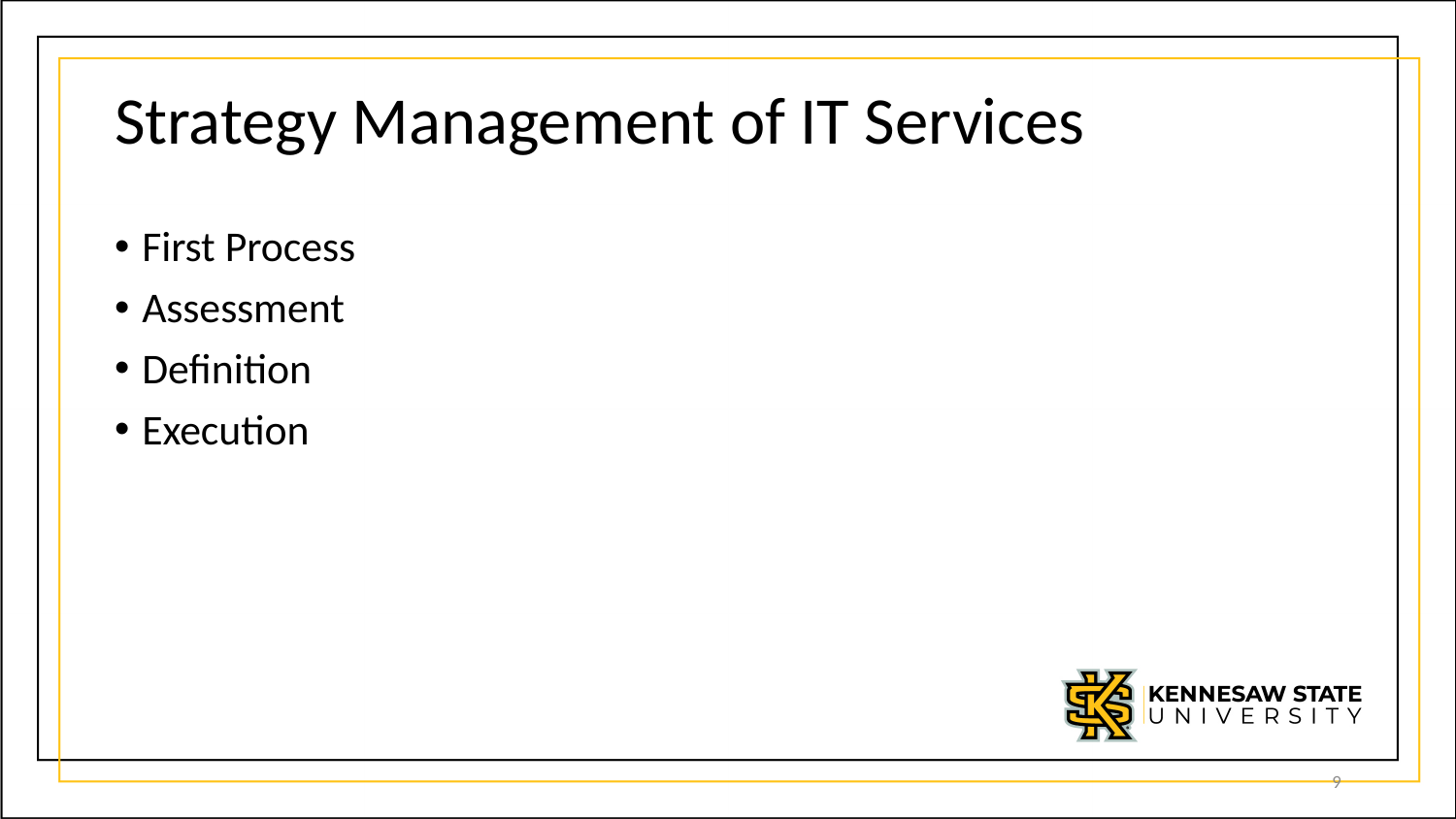

# Strategy Management of IT Services
First Process
Assessment
Definition
Execution
9